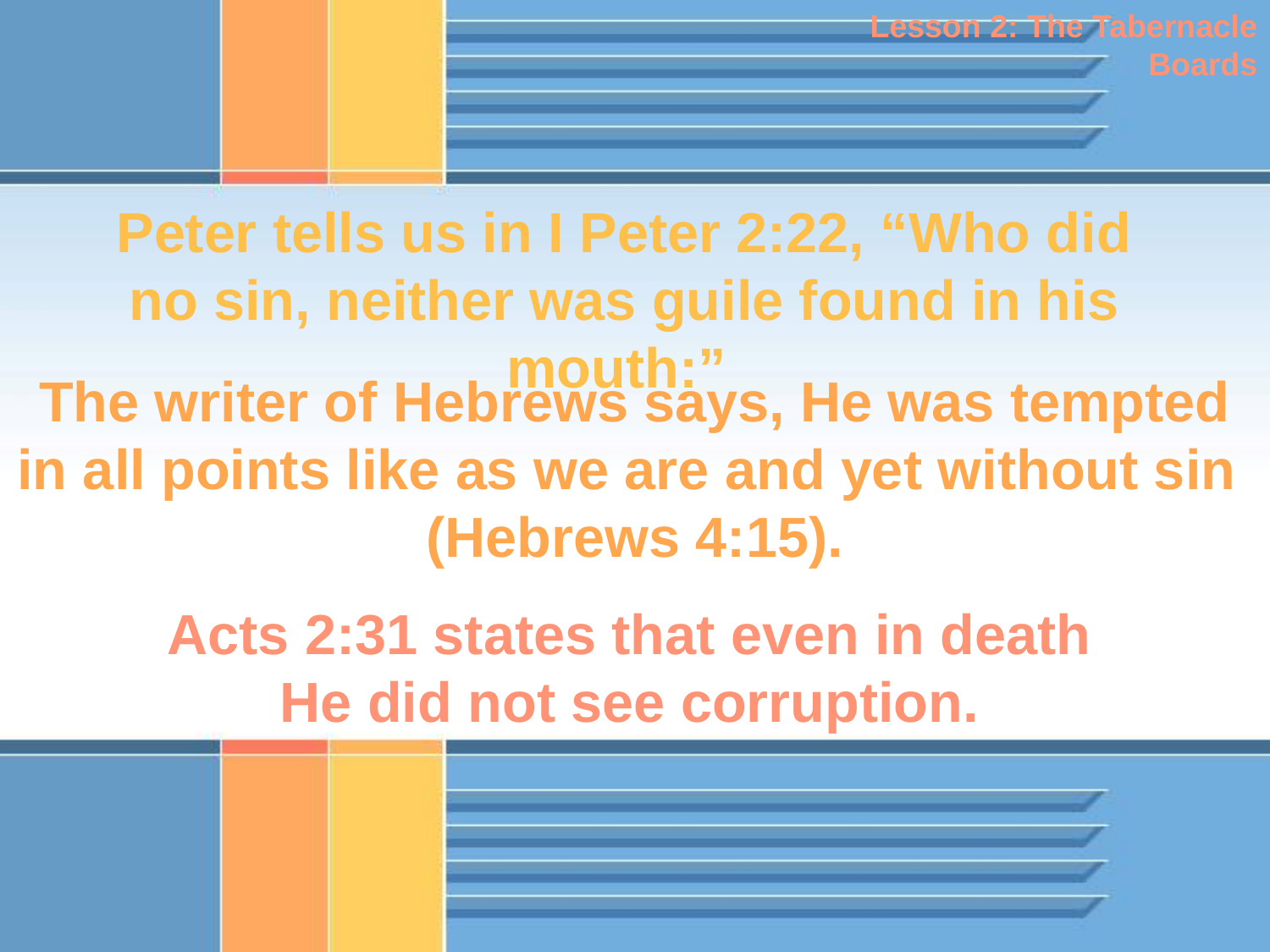

Lesson 2: The Tabernacle Boards
Peter tells us in I Peter 2:22, “Who did no sin, neither was guile found in his mouth:”
The writer of Hebrews says, He was tempted in all points like as we are and yet without sin
(Hebrews 4:15).
Acts 2:31 states that even in death He did not see corruption.